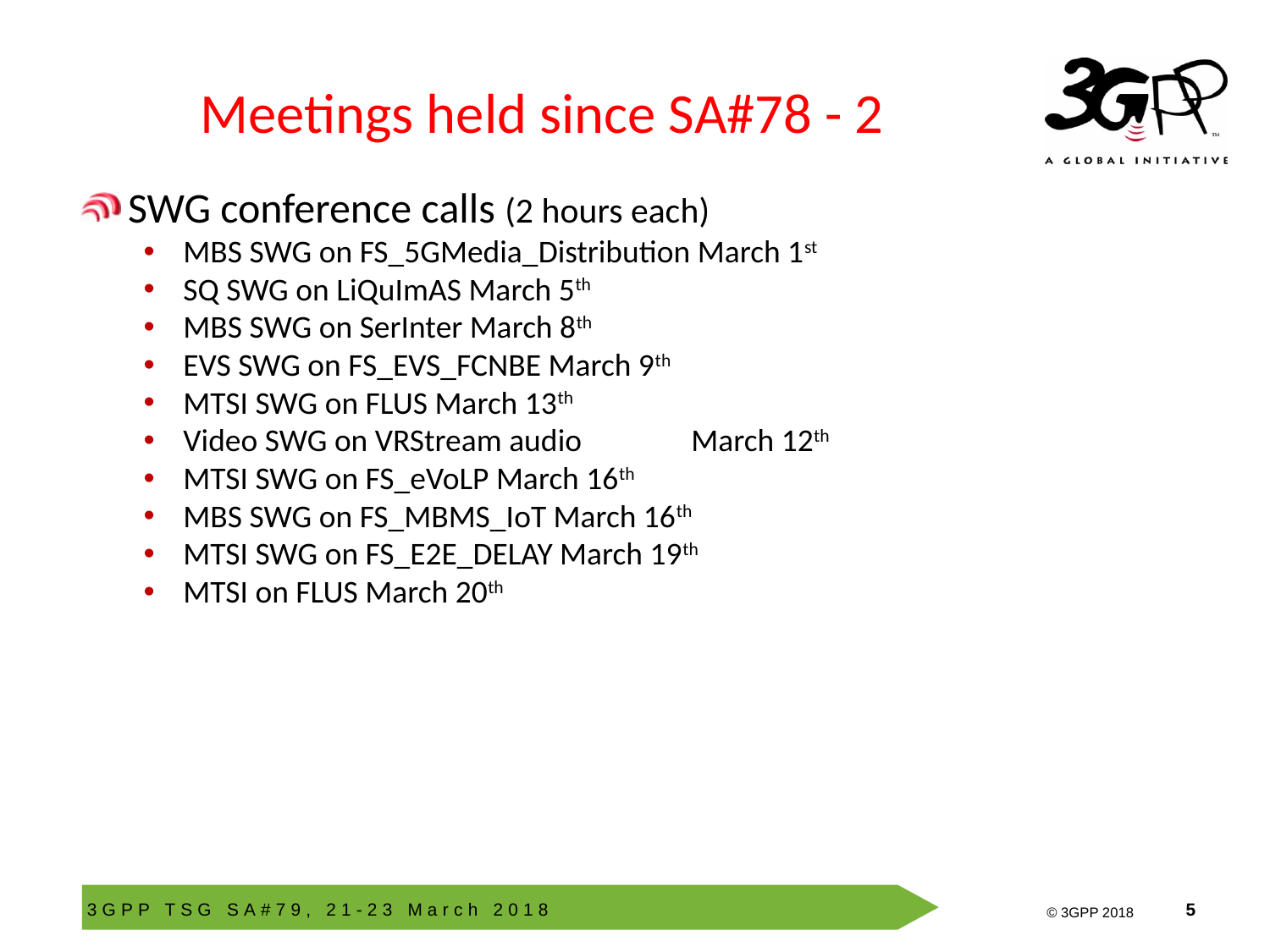

# Meetings held since SA#78 - 2
SWG conference calls (2 hours each)
MBS SWG on FS_5GMedia_Distribution March 1st
SQ SWG on LiQuImAS March 5th
MBS SWG on SerInter March 8th
EVS SWG on FS_EVS_FCNBE March 9th
MTSI SWG on FLUS March 13th
Video SWG on VRStream audio	March 12th
MTSI SWG on FS_eVoLP March 16th
MBS SWG on FS_MBMS_IoT March 16th
MTSI SWG on FS_E2E_DELAY March 19th
MTSI on FLUS March 20th